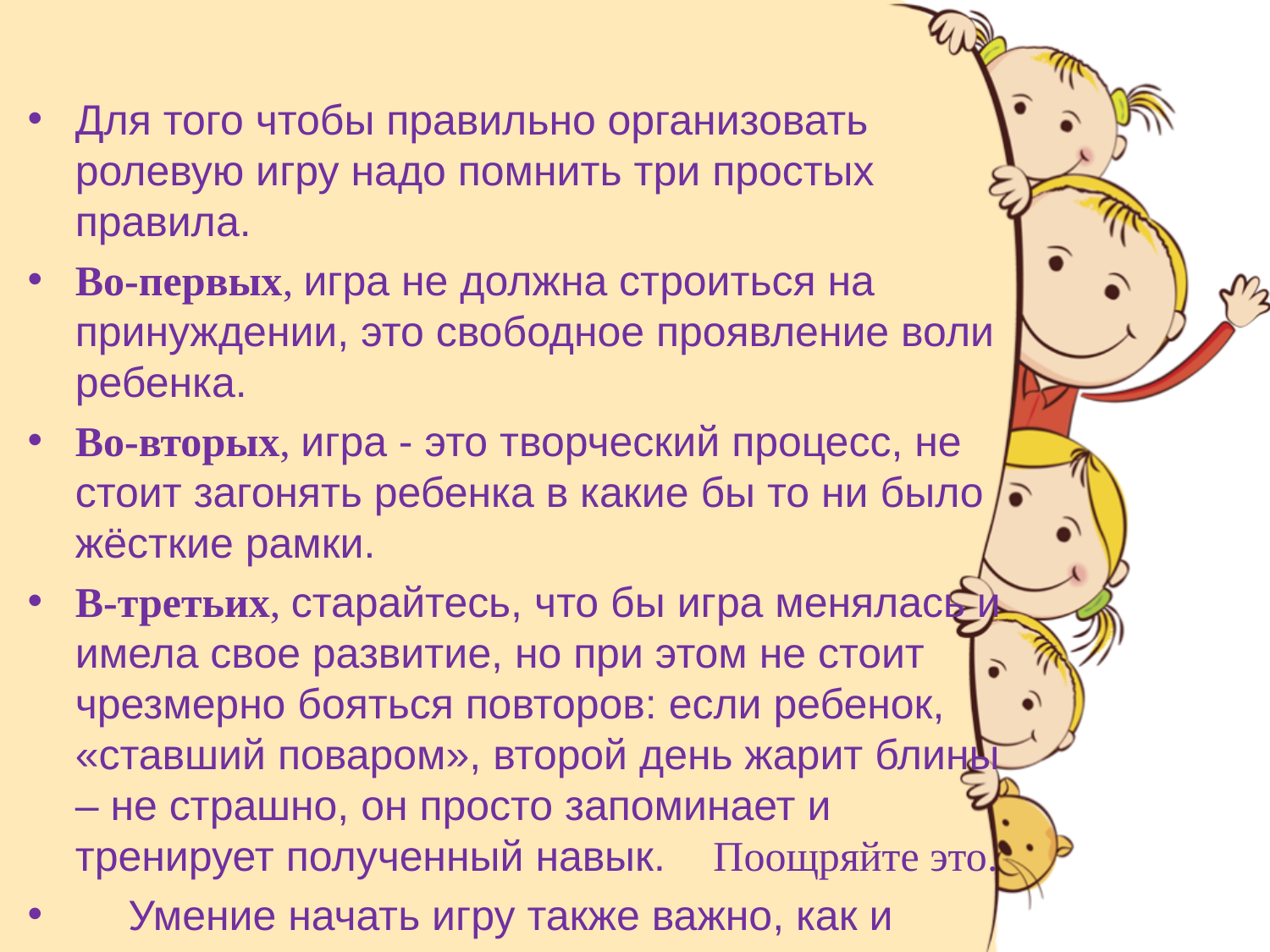

Для того чтобы правильно организовать ролевую игру надо помнить три простых правила.
Во-первых, игра не должна строиться на принуждении, это свободное проявление воли ребенка.
Во-вторых, игра - это творческий процесс, не стоит загонять ребенка в какие бы то ни было жёсткие рамки.
В-третьих, старайтесь, что бы игра менялась и имела свое развитие, но при этом не стоит чрезмерно бояться повторов: если ребенок, «ставший поваром», второй день жарит блины – не страшно, он просто запоминает и тренирует полученный навык.    Поощряйте это.
     Умение начать игру также важно, как и умение прекратить, или перевести ее в другое русло.